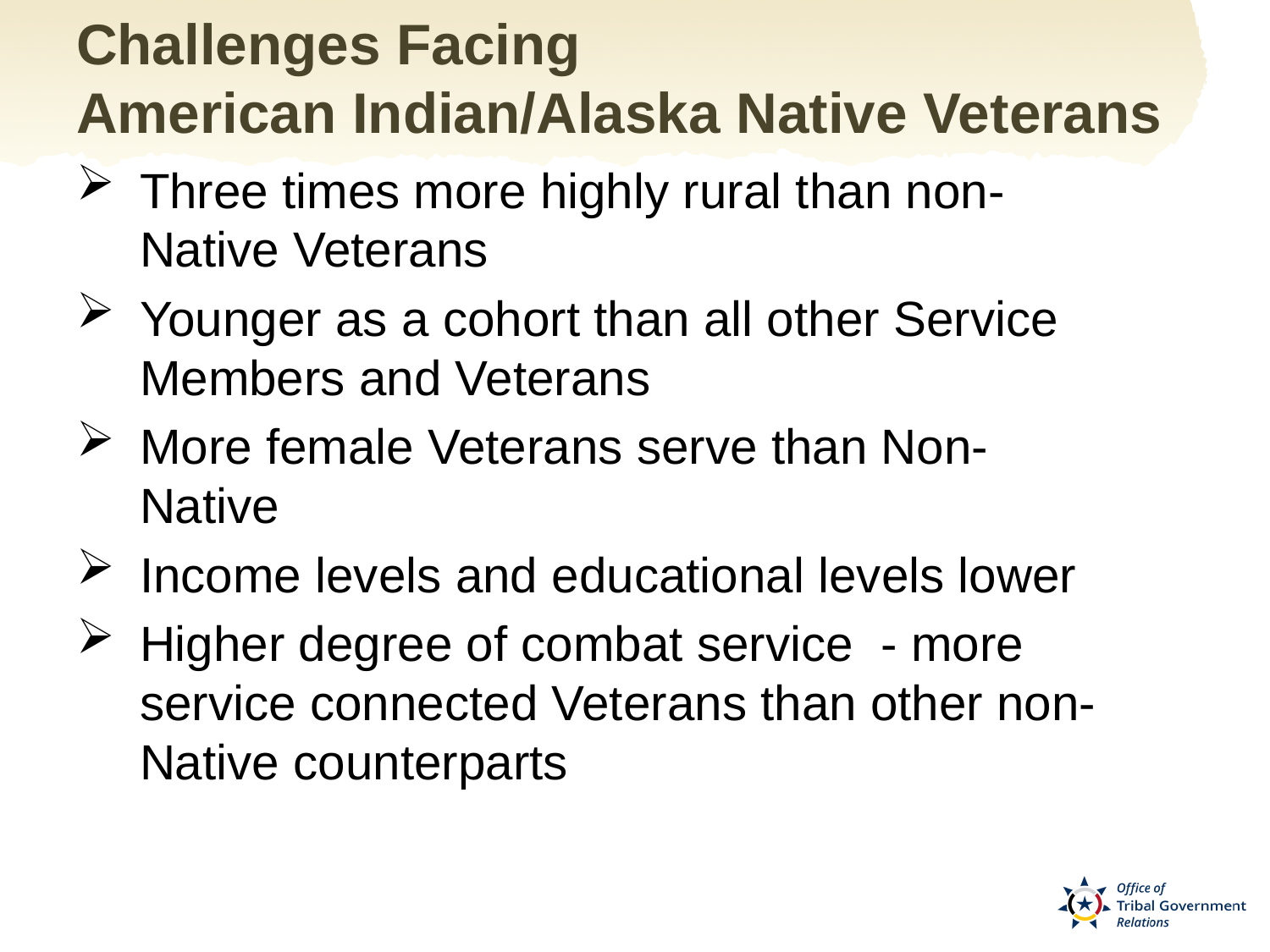

# Challenges Facing American Indian/Alaska Native Veterans
Three times more highly rural than non-Native Veterans
Younger as a cohort than all other Service Members and Veterans
More female Veterans serve than Non-Native
Income levels and educational levels lower
Higher degree of combat service  - more service connected Veterans than other non-Native counterparts